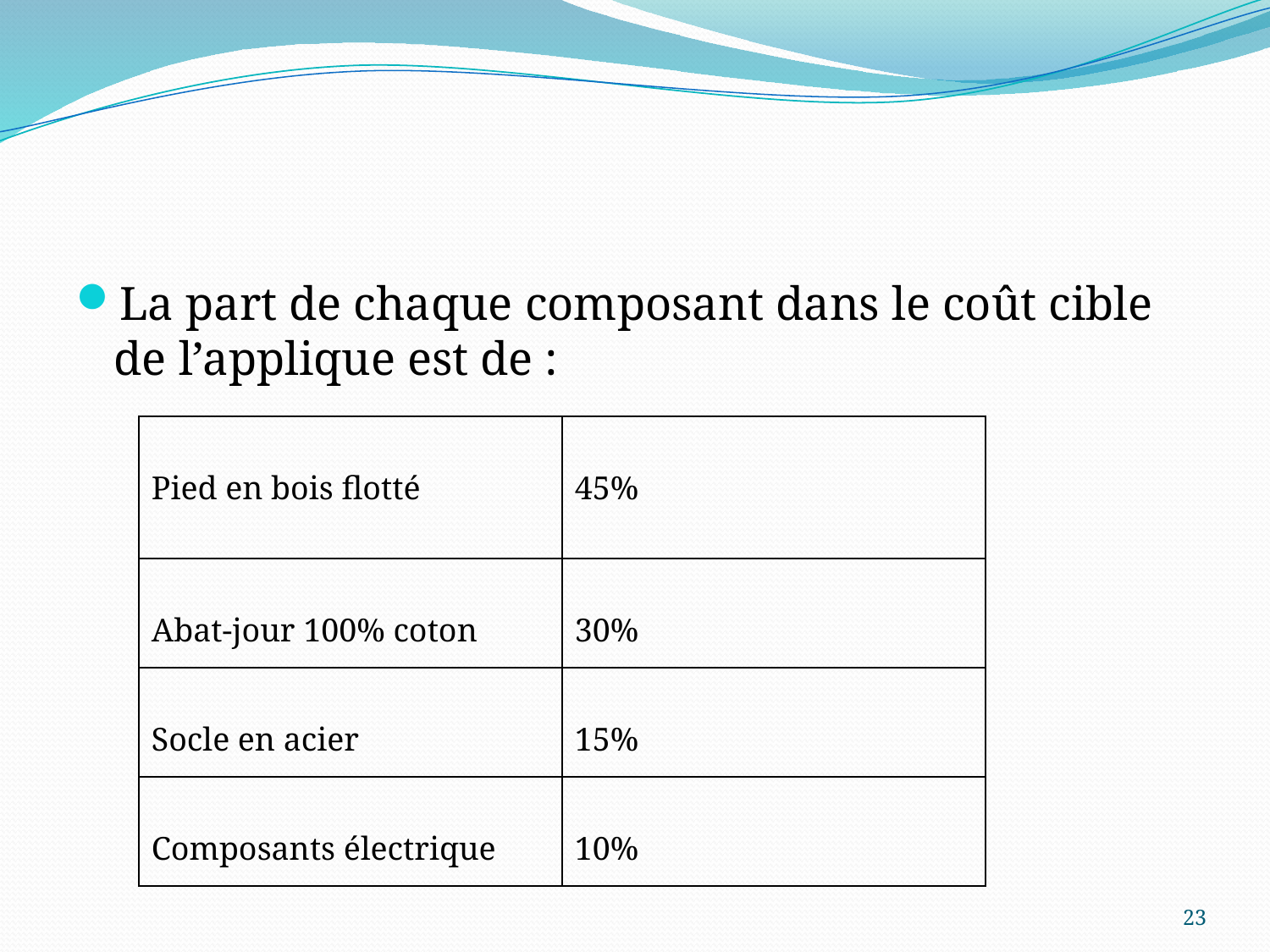

#
La part de chaque composant dans le coût cible de l’applique est de :

| Pied en bois flotté | 45% |
| --- | --- |
| Abat-jour 100% coton | 30% |
| Socle en acier | 15% |
| Composants électrique | 10% |
23